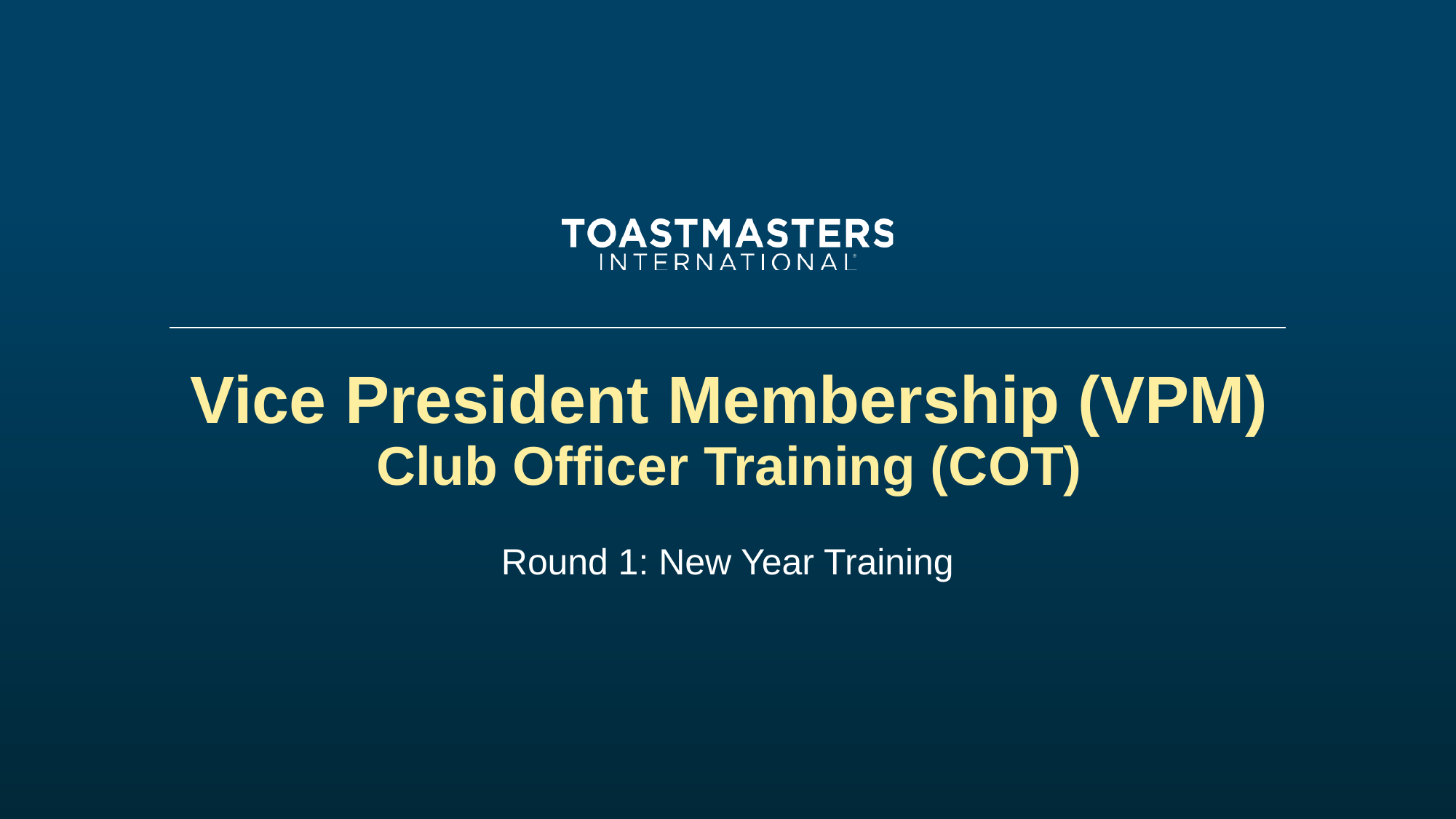

# Vice President Membership (VPM) Club Officer Training (COT)
Round 1: New Year Training